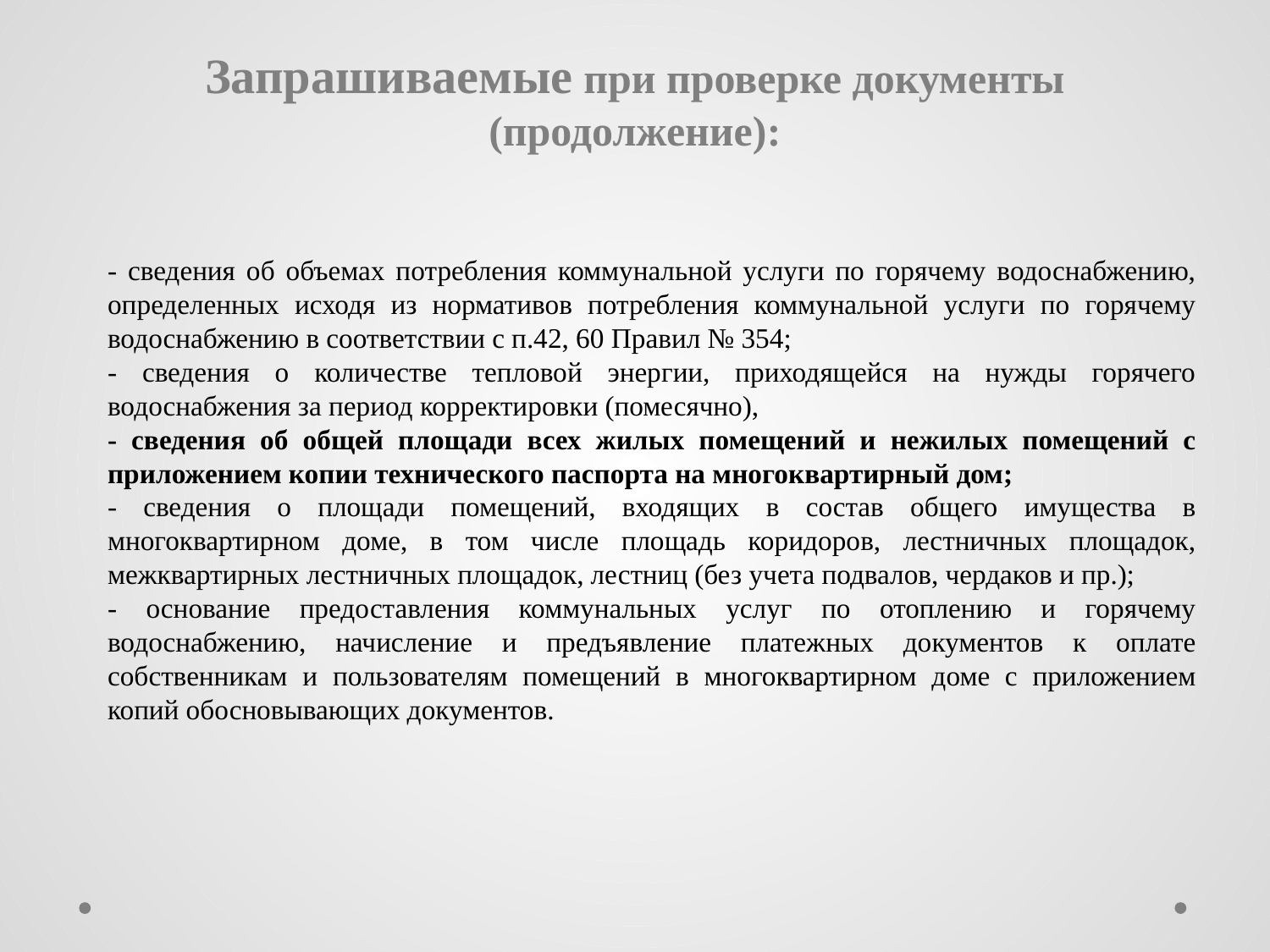

# Запрашиваемые при проверке документы (продолжение):

- сведения об объемах потребления коммунальной услуги по горячему водоснабжению, определенных исходя из нормативов потребления коммунальной услуги по горячему водоснабжению в соответствии с п.42, 60 Правил № 354;
- сведения о количестве тепловой энергии, приходящейся на нужды горячего водоснабжения за период корректировки (помесячно),
- сведения об общей площади всех жилых помещений и нежилых помещений с приложением копии технического паспорта на многоквартирный дом;
- сведения о площади помещений, входящих в состав общего имущества в многоквартирном доме, в том числе площадь коридоров, лестничных площадок, межквартирных лестничных площадок, лестниц (без учета подвалов, чердаков и пр.);
- основание предоставления коммунальных услуг по отоплению и горячему водоснабжению, начисление и предъявление платежных документов к оплате собственникам и пользователям помещений в многоквартирном доме с приложением копий обосновывающих документов.